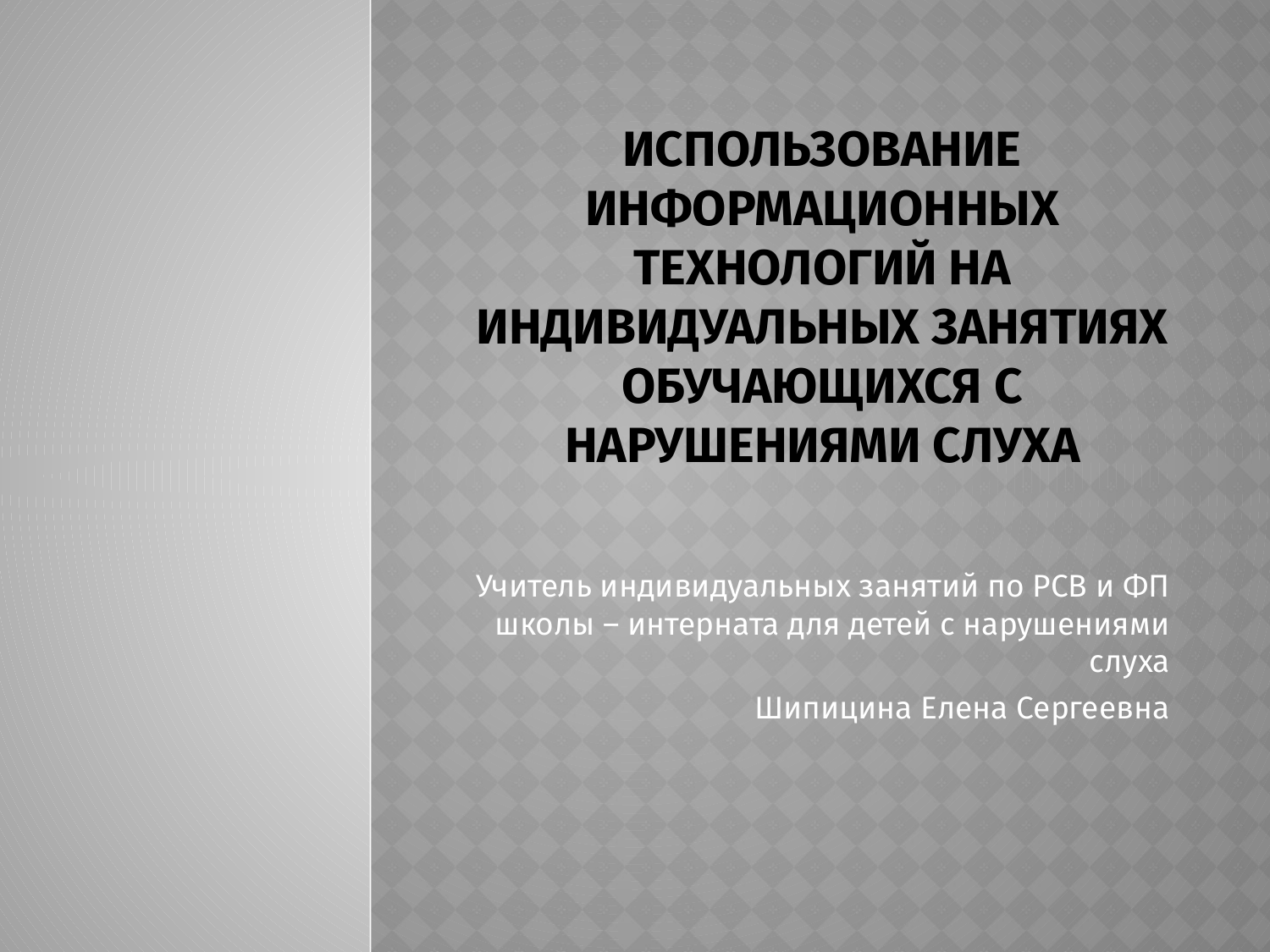

# Использование информационных технологий на индивидуальных занятиях обучающихся с нарушениями слуха
Учитель индивидуальных занятий по РСВ и ФП  школы – интерната для детей с нарушениями слуха
Шипицина Елена Сергеевна